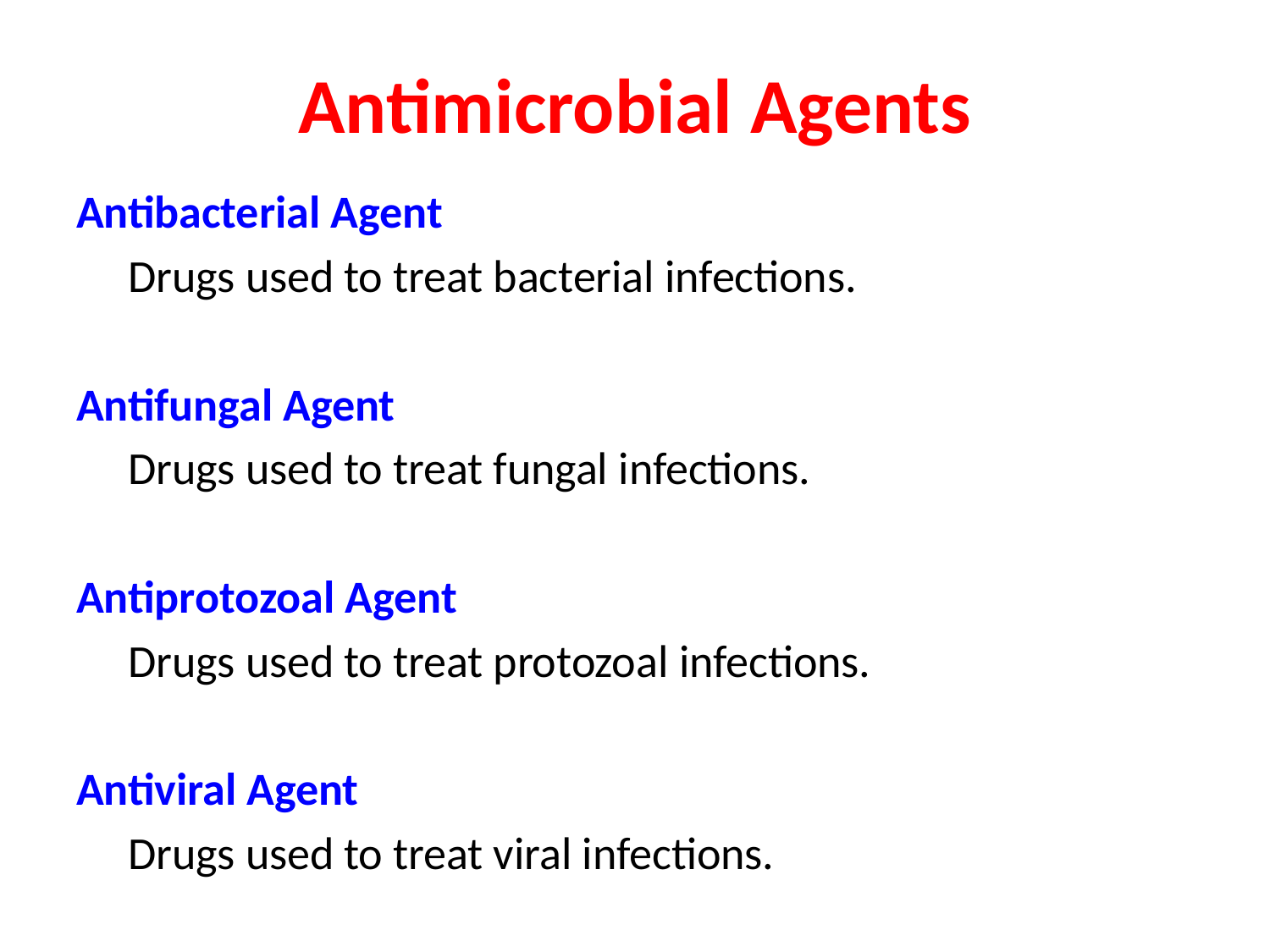

# Antimicrobial Agents
Antibacterial Agent
     Drugs used to treat bacterial infections.

Antifungal Agent
     Drugs used to treat fungal infections.

Antiprotozoal Agent
     Drugs used to treat protozoal infections.

Antiviral Agent
     Drugs used to treat viral infections.